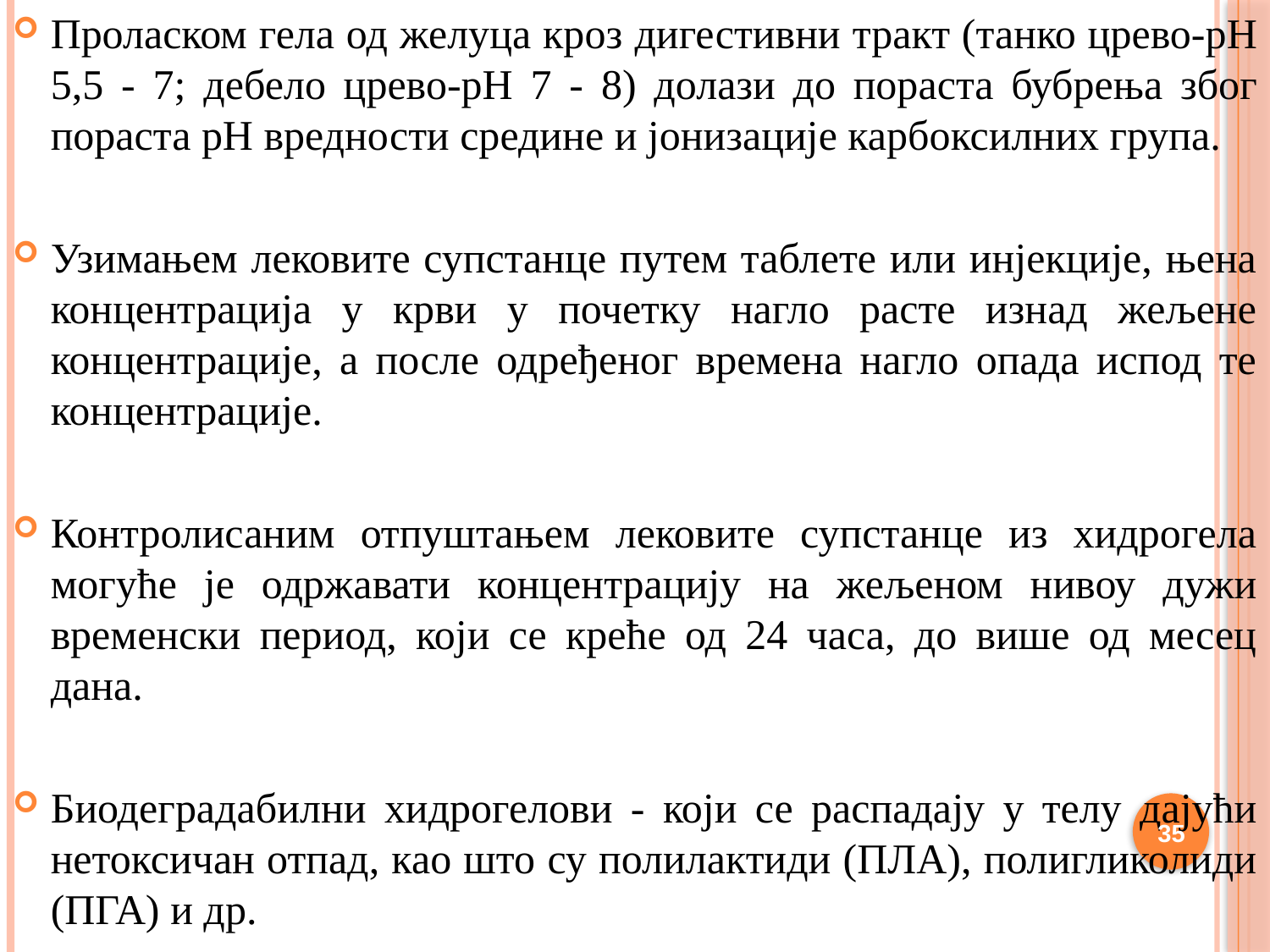

Проласком гела од желуца кроз дигестивни тракт (танко црево-pH 5,5 - 7; дебело црево-pH 7 - 8) долази до пораста бубрења због пораста pH вредности средине и јонизације карбоксилних група.

Узимањем лековите супстанце путем таблете или инјекције, њена концентрација у крви у почетку нагло расте изнад жељене концентрације, а после одређеног времена нагло опада испод те концентрације.

Контролисаним отпуштањем лековите супстанце из хидрогела могуће је одржавати концентрацију на жељеном нивоу дужи временски период, који се креће од 24 часа, до више од месец дана.

Биодеградабилни хидрогелови - који се распадају у телу дајући нетоксичан отпад, као што су полилактиди (ПЛА), полигликолиди (ПГА) и др.
35